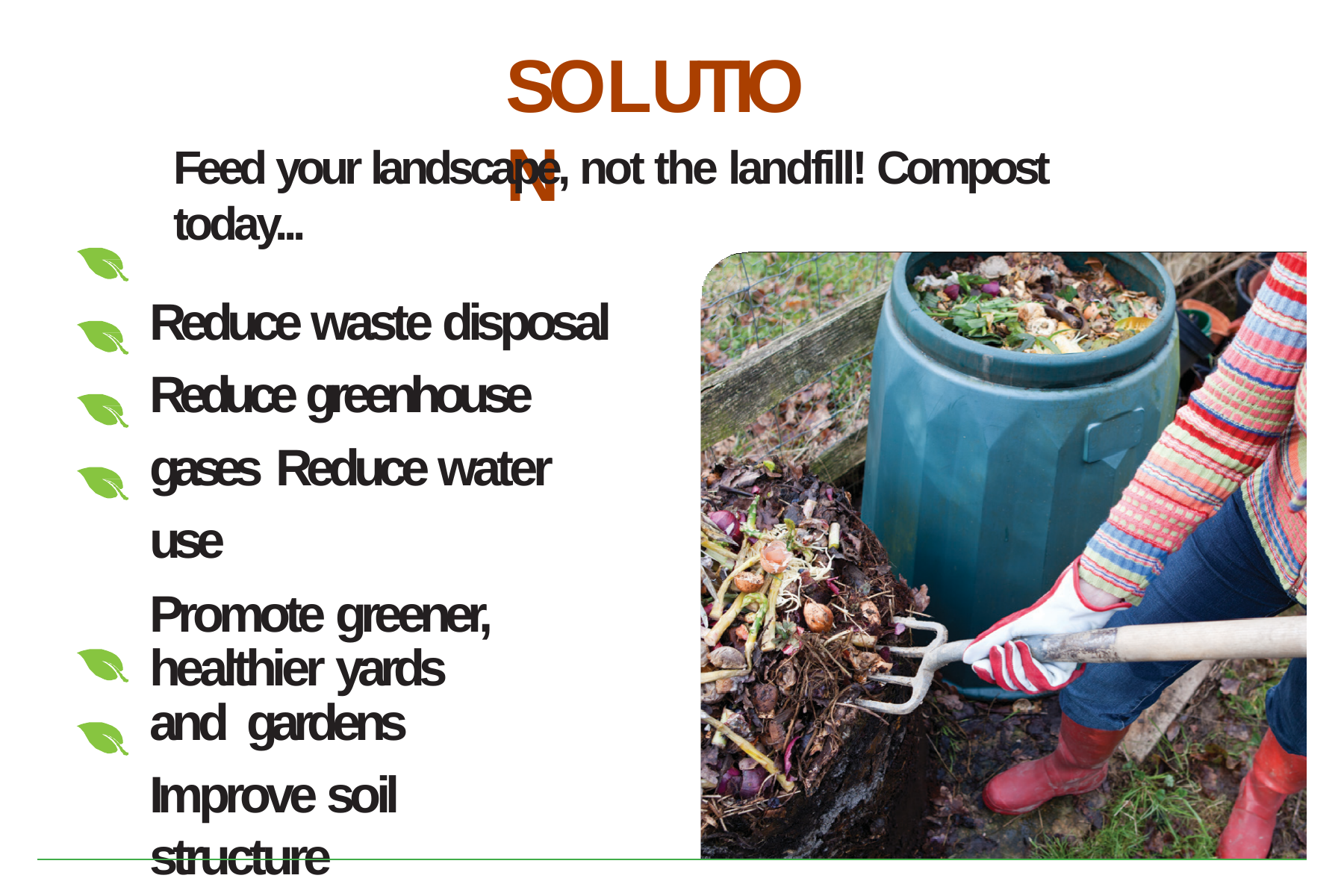

# SOLUTION
Feed your landscape, not the landfill! Compost today...
Reduce waste disposal  Reduce greenhouse gases  Reduce water use
Promote greener,  healthier yards and  gardens
Improve soil structure
Increase nutritional value  of edible gardens